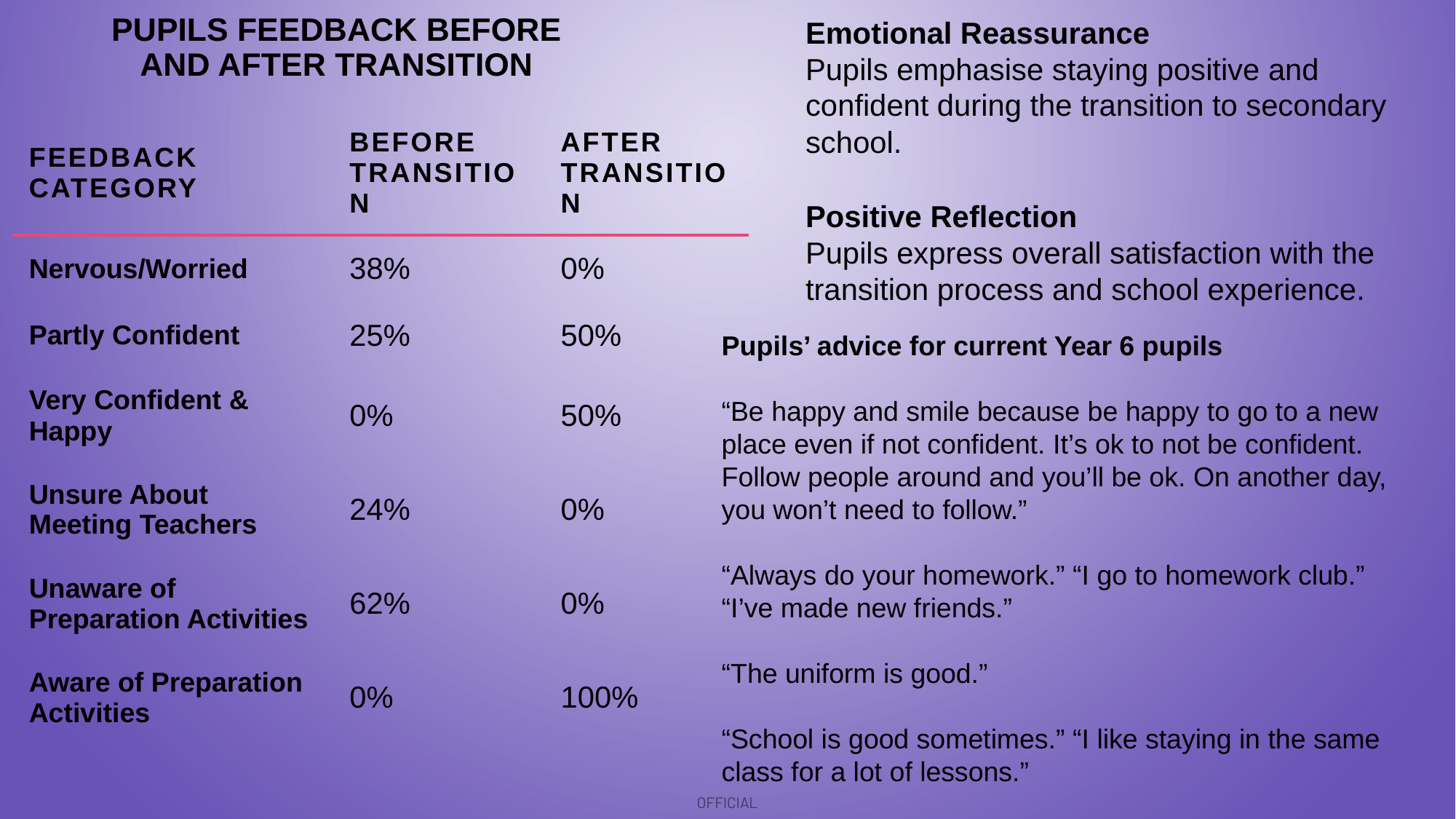

# Pupils feedback before and after transition
Emotional Reassurance
Pupils emphasise staying positive and confident during the transition to secondary school.
Positive Reflection
Pupils express overall satisfaction with the transition process and school experience.
| Feedback Category | Before Transition | After Transition |
| --- | --- | --- |
| Nervous/Worried | 38% | 0% |
| Partly Confident | 25% | 50% |
| Very Confident & Happy | 0% | 50% |
| Unsure About Meeting Teachers | 24% | 0% |
| Unaware of Preparation Activities | 62% | 0% |
| Aware of Preparation Activities | 0% | 100% |
Pupils’ advice for current Year 6 pupils

“Be happy and smile because be happy to go to a new place even if not confident. It’s ok to not be confident. Follow people around and you’ll be ok. On another day, you won’t need to follow.”

“Always do your homework.” “I go to homework club.” “I’ve made new friends.”

“The uniform is good.”

“School is good sometimes.” “I like staying in the same class for a lot of lessons.”